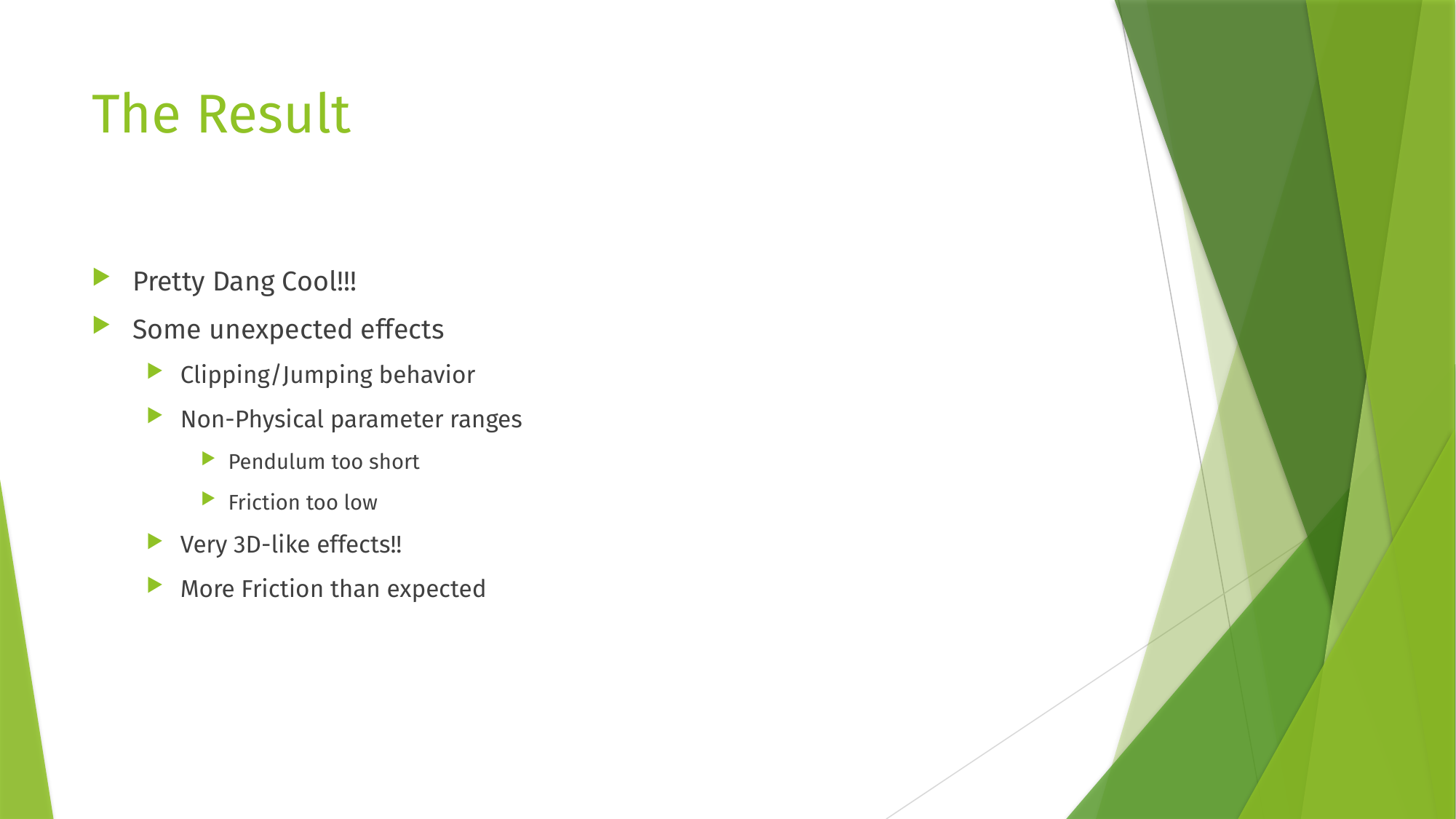

# The Result
Pretty Dang Cool!!!
Some unexpected effects
Clipping/Jumping behavior
Non-Physical parameter ranges
Pendulum too short
Friction too low
Very 3D-like effects!!
More Friction than expected